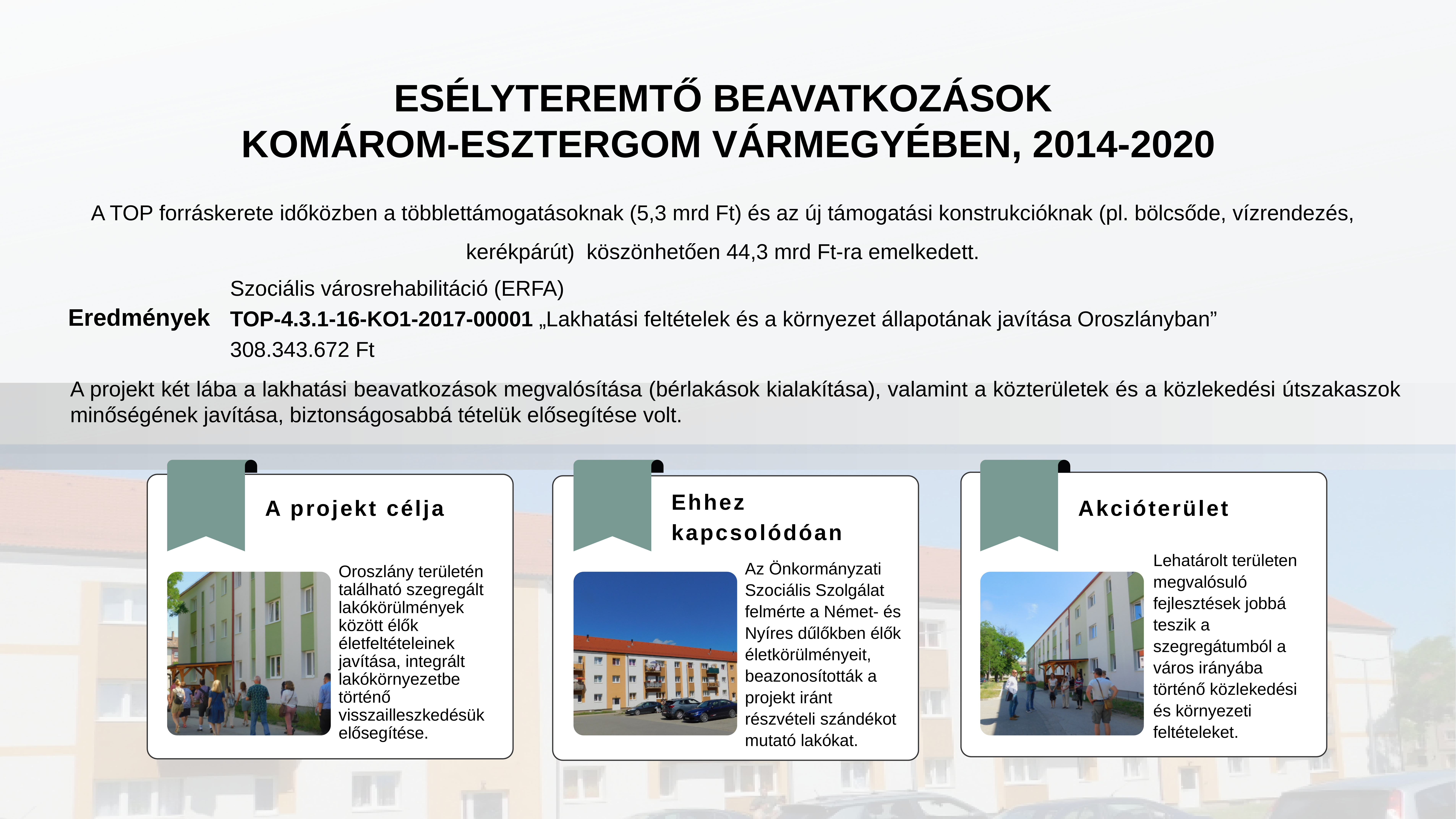

Esélyteremtő beavatkozások
Komárom-Esztergom vármegyében, 2014-2020
A TOP forráskerete időközben a többlettámogatásoknak (5,3 mrd Ft) és az új támogatási konstrukcióknak (pl. bölcsőde, vízrendezés, kerékpárút)  köszönhetően 44,3 mrd Ft-ra emelkedett.
Szociális városrehabilitáció (ERFA)
TOP-4.3.1-16-KO1-2017-00001 „Lakhatási feltételek és a környezet állapotának javítása Oroszlányban”
308.343.672 Ft
Eredmények
A projekt két lába a lakhatási beavatkozások megvalósítása (bérlakások kialakítása), valamint a közterületek és a közlekedési útszakaszok minőségének javítása, biztonságosabbá tételük elősegítése volt.

Ehhez kapcsolódóan
A projekt célja
Akcióterület
Lehatárolt területen megvalósuló fejlesztések jobbá teszik a szegregátumból a város irányába történő közlekedési és környezeti feltételeket.
Az Önkormányzati Szociális Szolgálat felmérte a Német- és Nyíres dűlőkben élők életkörülményeit, beazonosították a projekt iránt részvételi szándékot mutató lakókat.
Oroszlány területén található szegregált lakókörülmények között élők életfeltételeinek javítása, integrált lakókörnyezetbe történő visszailleszkedésük elősegítése.